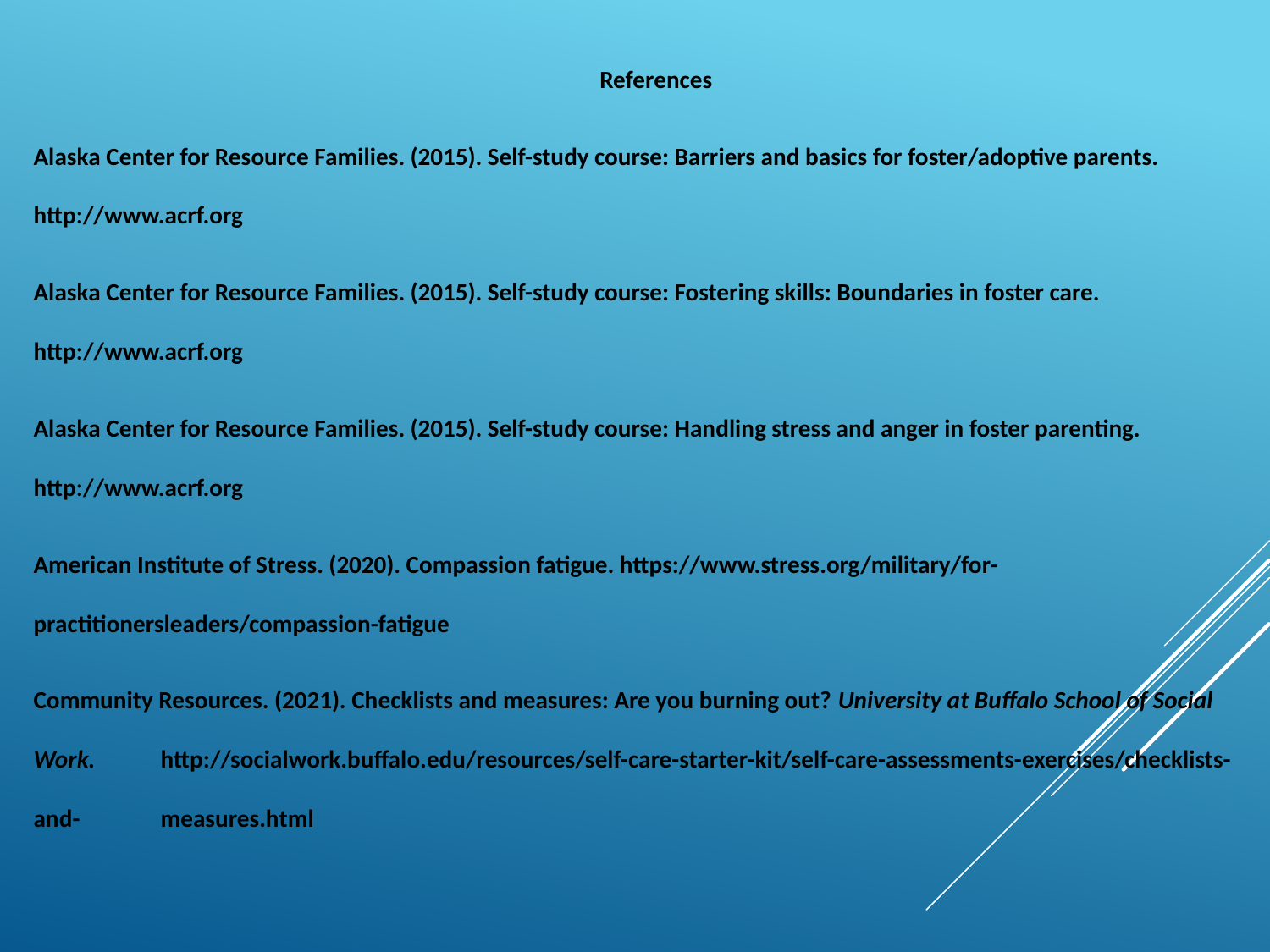

References
Alaska Center for Resource Families. (2015). Self-study course: Barriers and basics for foster/adoptive parents. 	http://www.acrf.org
Alaska Center for Resource Families. (2015). Self-study course: Fostering skills: Boundaries in foster care. 	http://www.acrf.org
Alaska Center for Resource Families. (2015). Self-study course: Handling stress and anger in foster parenting. 	http://www.acrf.org
American Institute of Stress. (2020). Compassion fatigue. https://www.stress.org/military/for-	practitionersleaders/compassion-fatigue
Community Resources. (2021). Checklists and measures: Are you burning out? University at Buffalo School of Social Work. 	http://socialwork.buffalo.edu/resources/self-care-starter-kit/self-care-assessments-exercises/checklists-and-	measures.html